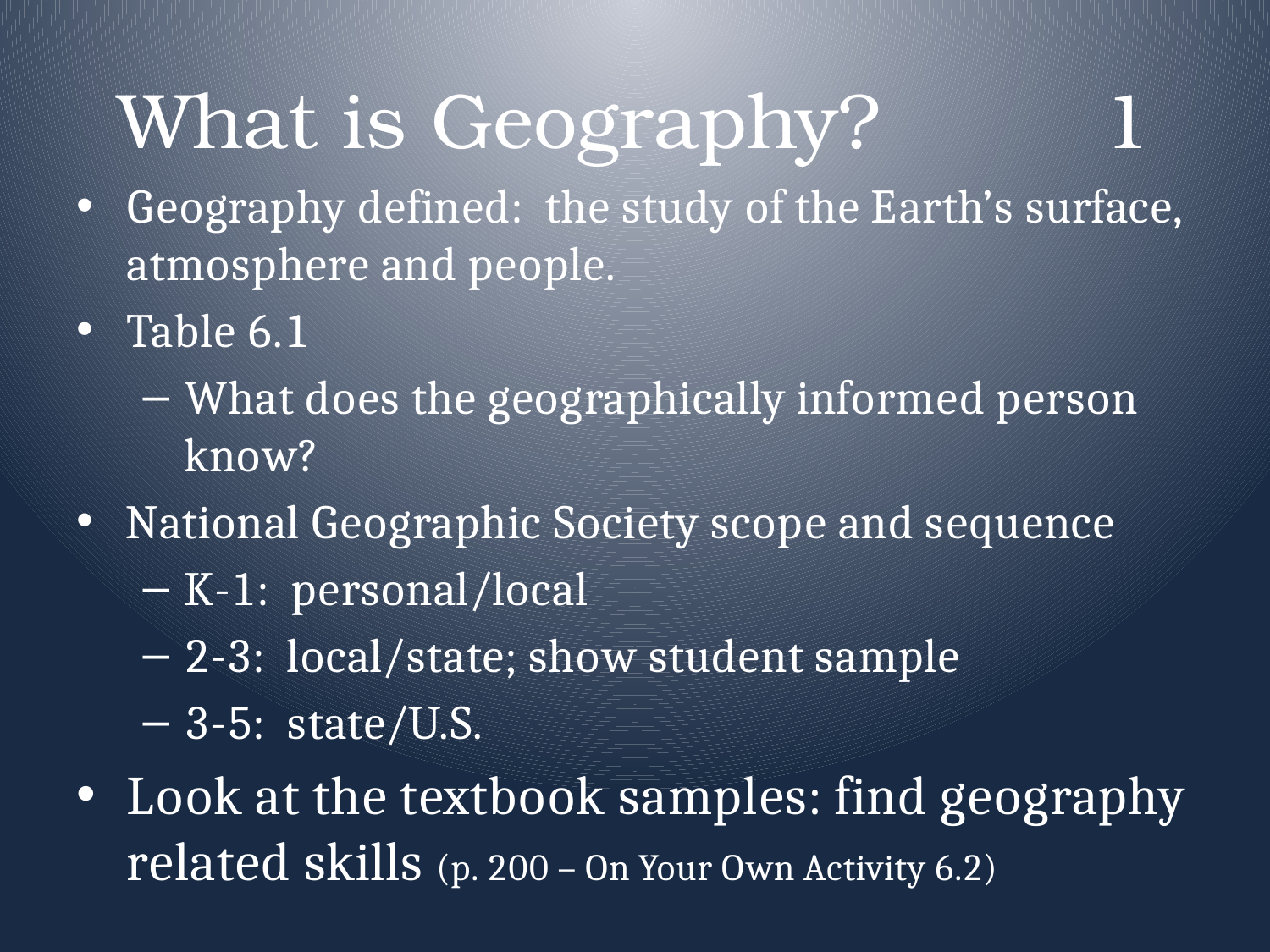

# What is Geography?         1
Geography defined:  the study of the Earth’s surface, atmosphere and people.
Table 6.1
What does the geographically informed person know?
National Geographic Society scope and sequence
K-1:  personal/local
2-3:  local/state; show student sample
3-5:  state/U.S.
Look at the textbook samples: find geography related skills (p. 200 – On Your Own Activity 6.2)